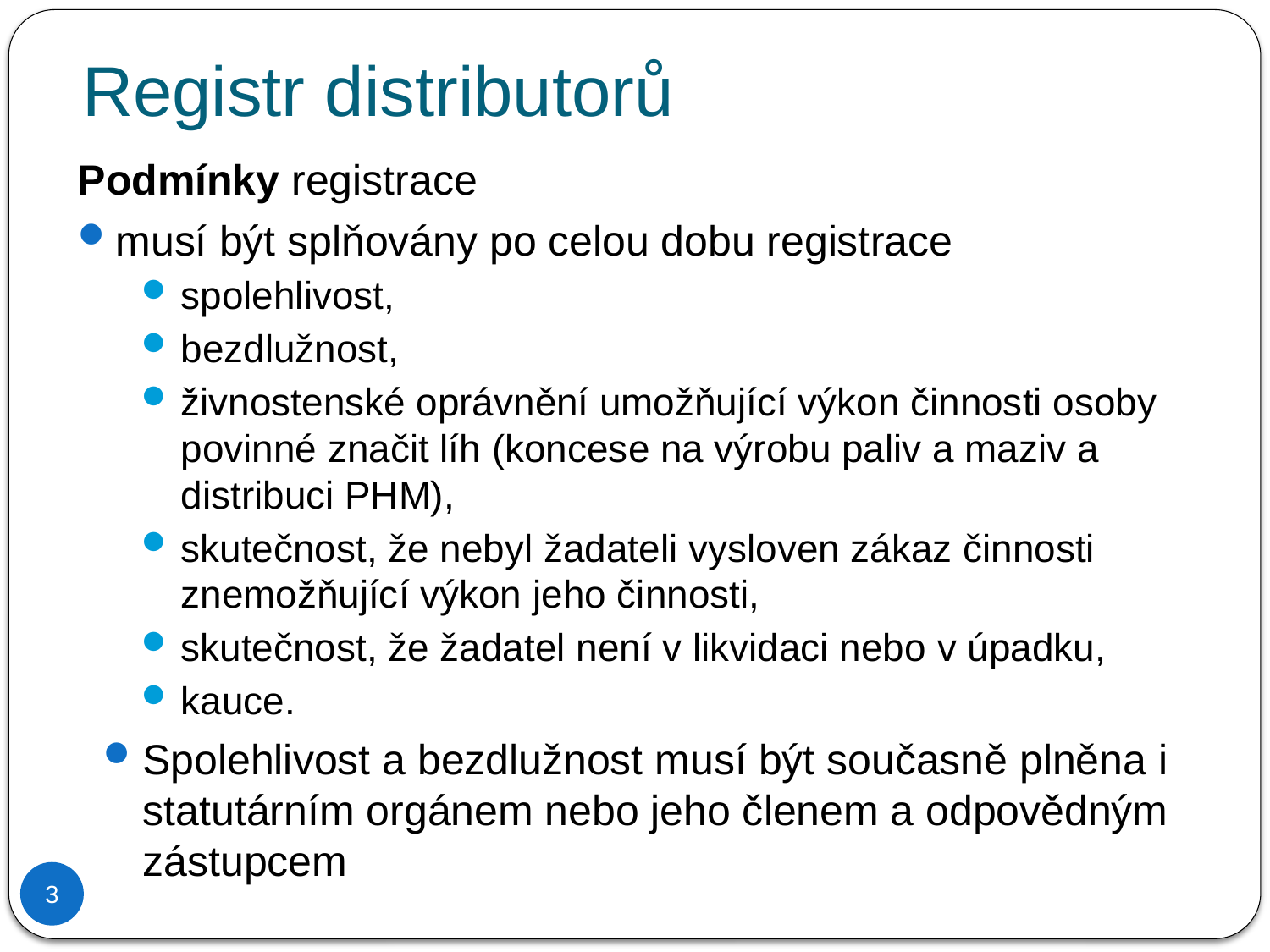

Registr distributorů
Podmínky registrace
musí být splňovány po celou dobu registrace
spolehlivost,
bezdlužnost,
živnostenské oprávnění umožňující výkon činnosti osoby povinné značit líh (koncese na výrobu paliv a maziv a distribuci PHM),
skutečnost, že nebyl žadateli vysloven zákaz činnosti znemožňující výkon jeho činnosti,
skutečnost, že žadatel není v likvidaci nebo v úpadku,
kauce.
Spolehlivost a bezdlužnost musí být současně plněna i statutárním orgánem nebo jeho členem a odpovědným zástupcem
3